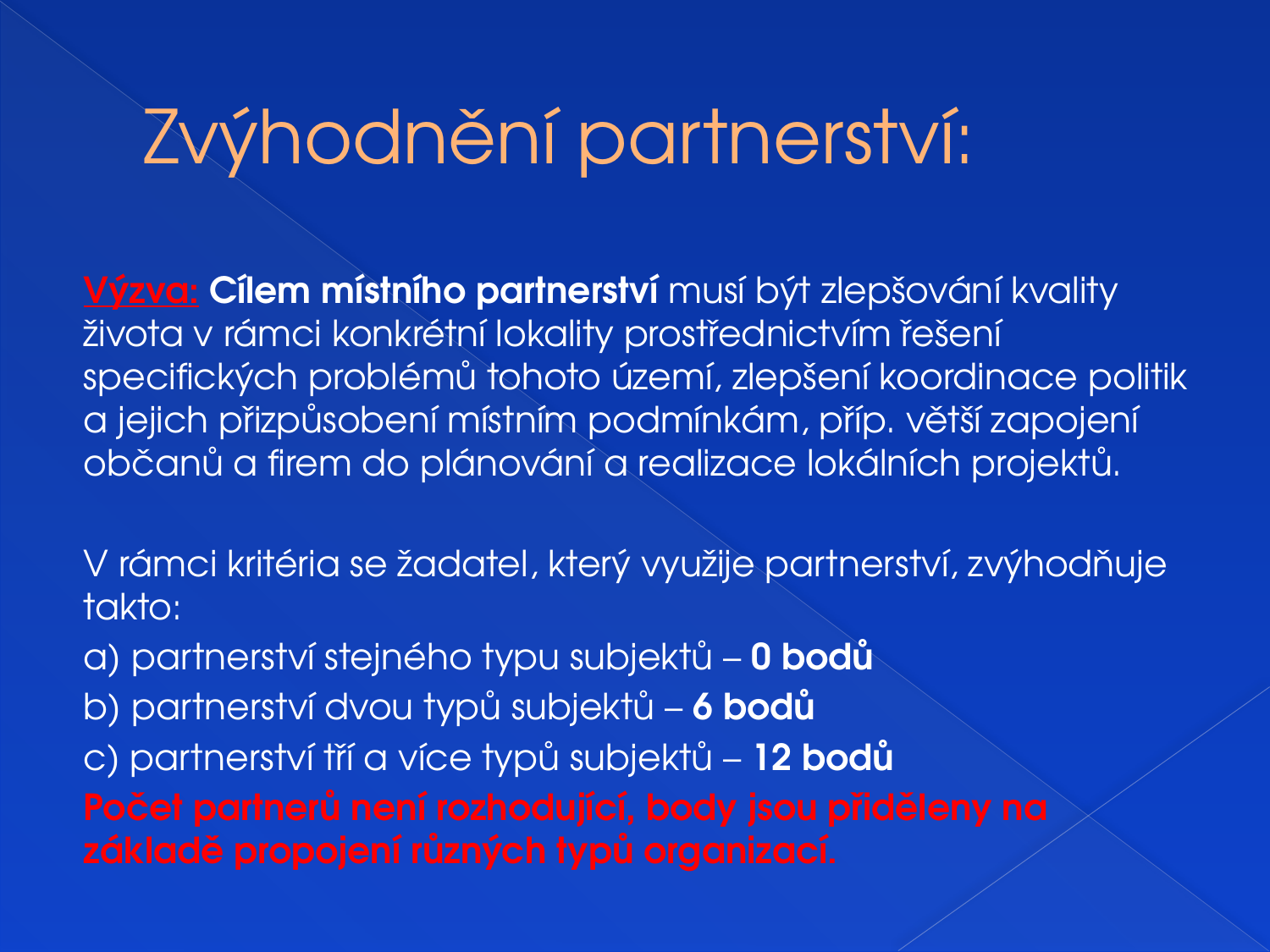

# Zvýhodnění partnerství:
Výzva: Cílem místního partnerství musí být zlepšování kvality života v rámci konkrétní lokality prostřednictvím řešení specifických problémů tohoto území, zlepšení koordinace politik a jejich přizpůsobení místním podmínkám, příp. větší zapojení občanů a firem do plánování a realizace lokálních projektů.

V rámci kritéria se žadatel, který využije partnerství, zvýhodňuje takto:
a) partnerství stejného typu subjektů – 0 bodů
b) partnerství dvou typů subjektů – 6 bodů
c) partnerství tří a více typů subjektů – 12 bodů
Počet partnerů není rozhodující, body jsou přiděleny na základě propojení různých typů organizací.